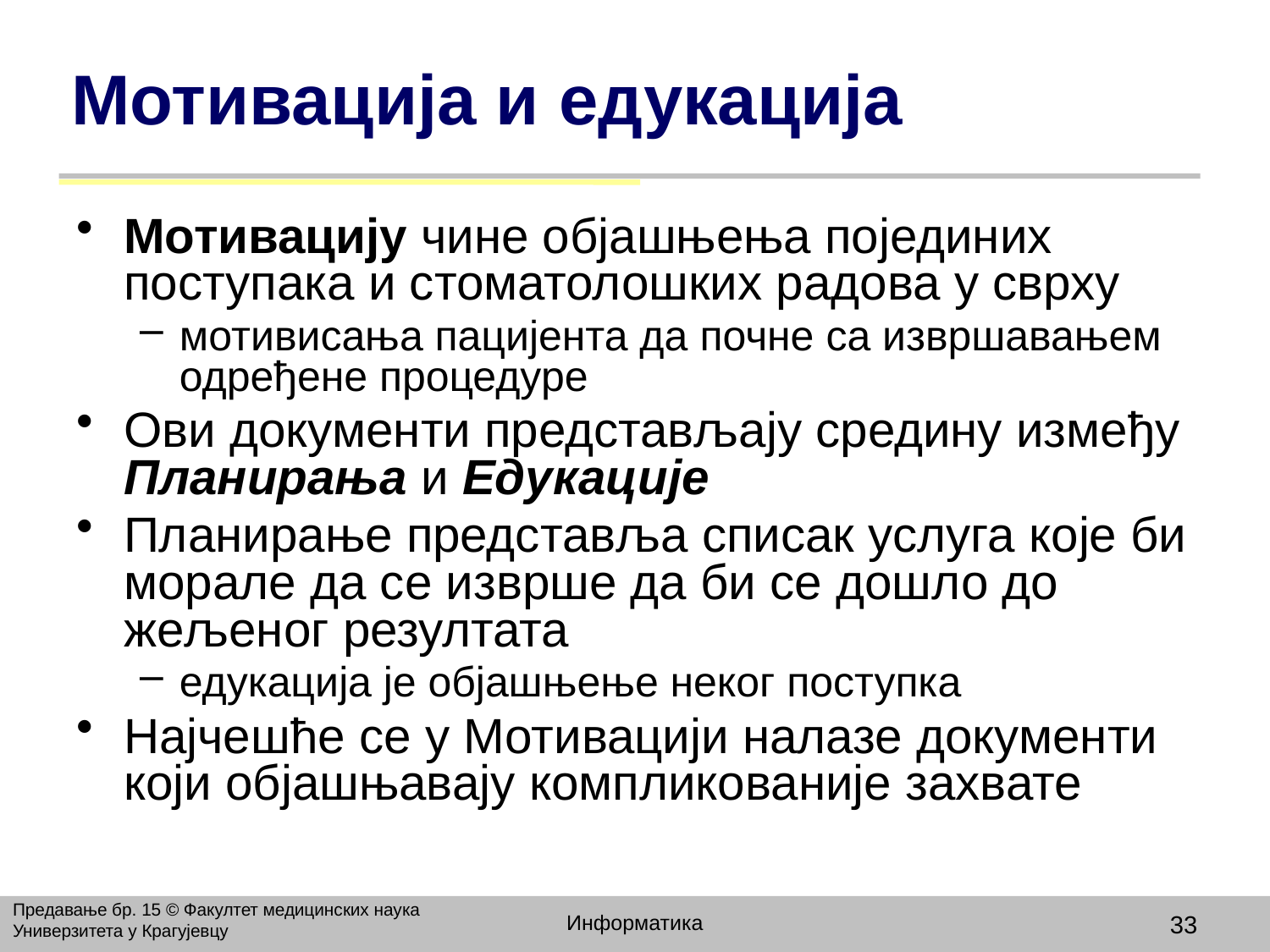

# Мотивација и едукација
Мотивацију чине објашњења појединих поступака и стоматолошких радова у сврху
мотивисања пацијента да почне са извршавањем одређене процедуре
Ови документи представљају средину између Планирања и Едукације
Планирање представља списак услуга које би морале да се изврше да би се дошло до жељеног резултата
едукација је објашњење неког поступка
Најчешће се у Мотивацији налазе документи који објашњавају компликованије захвате
Предавање бр. 15 © Факултет медицинских наука Универзитета у Крагујевцу
Информатика
33